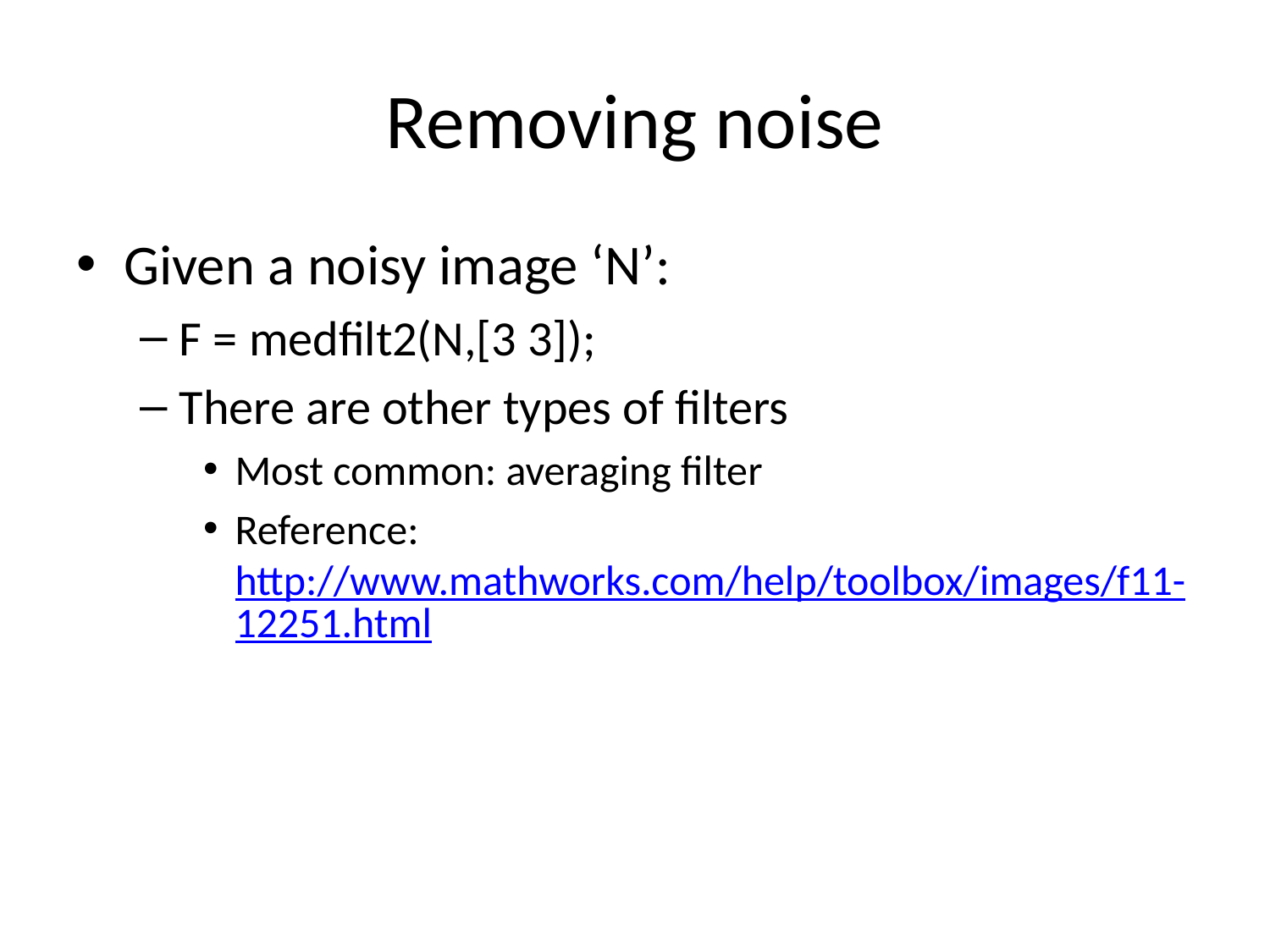

# Removing noise
Given a noisy image ‘N’:
F = medfilt2(N,[3 3]);
There are other types of filters
Most common: averaging filter
Reference: http://www.mathworks.com/help/toolbox/images/f11-12251.html